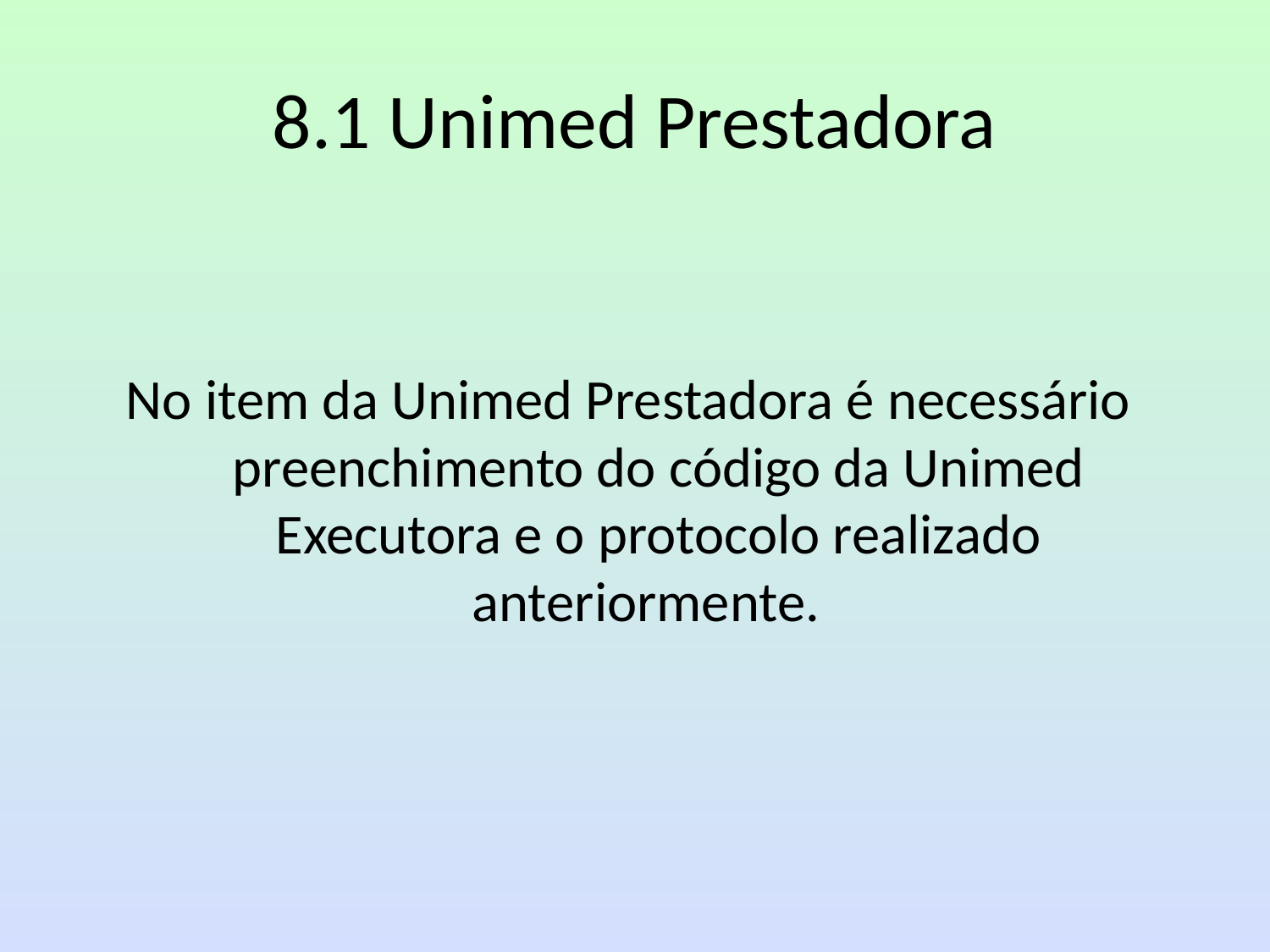

# 8.1 Unimed Prestadora
No item da Unimed Prestadora é necessário  preenchimento do código da Unimed Executora e o protocolo realizado anteriormente.